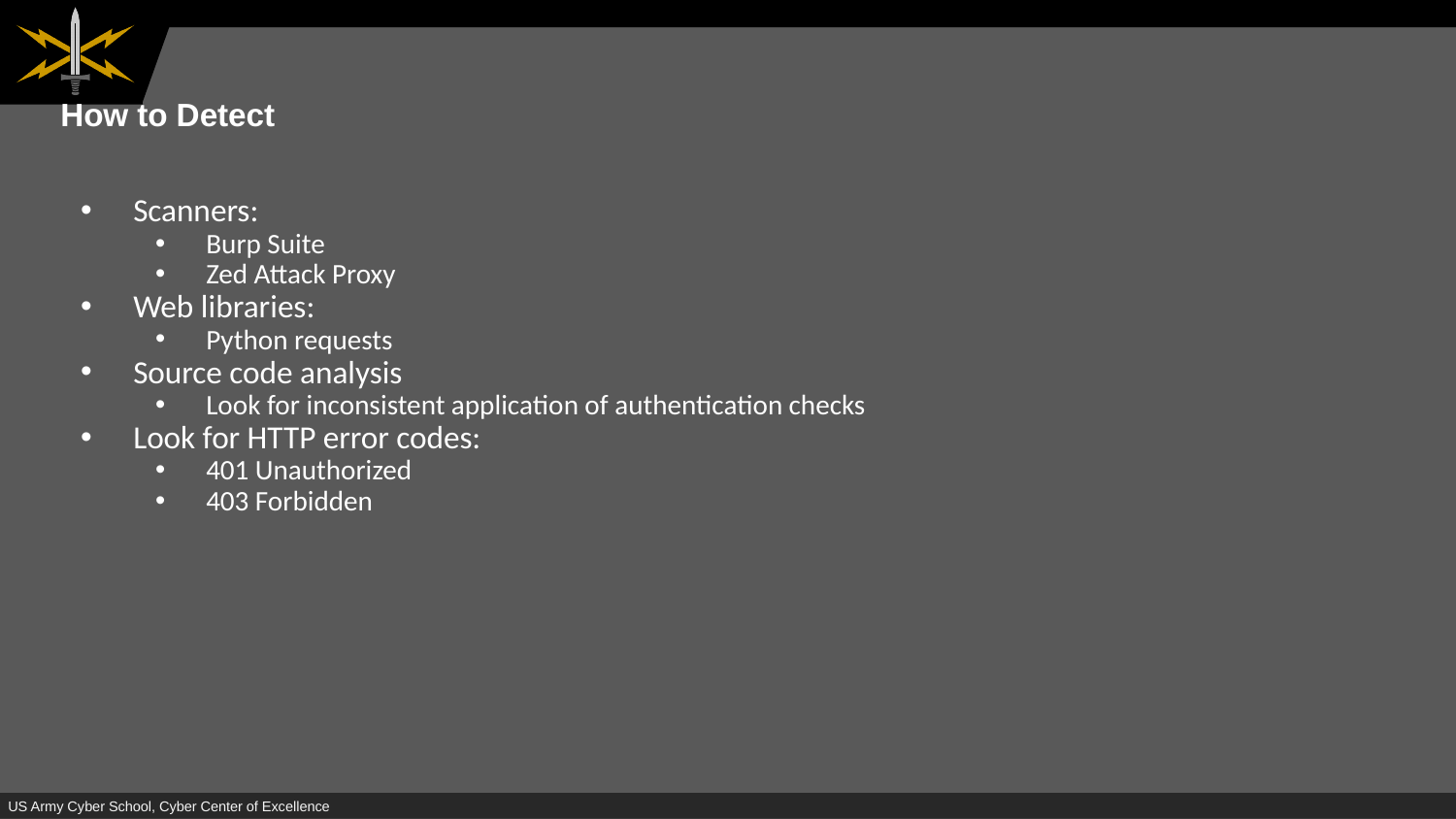

# How to Detect
Scanners:
Burp Suite
Zed Attack Proxy
Web libraries:
Python requests
Source code analysis
Look for inconsistent application of authentication checks
Look for HTTP error codes:
401 Unauthorized
403 Forbidden